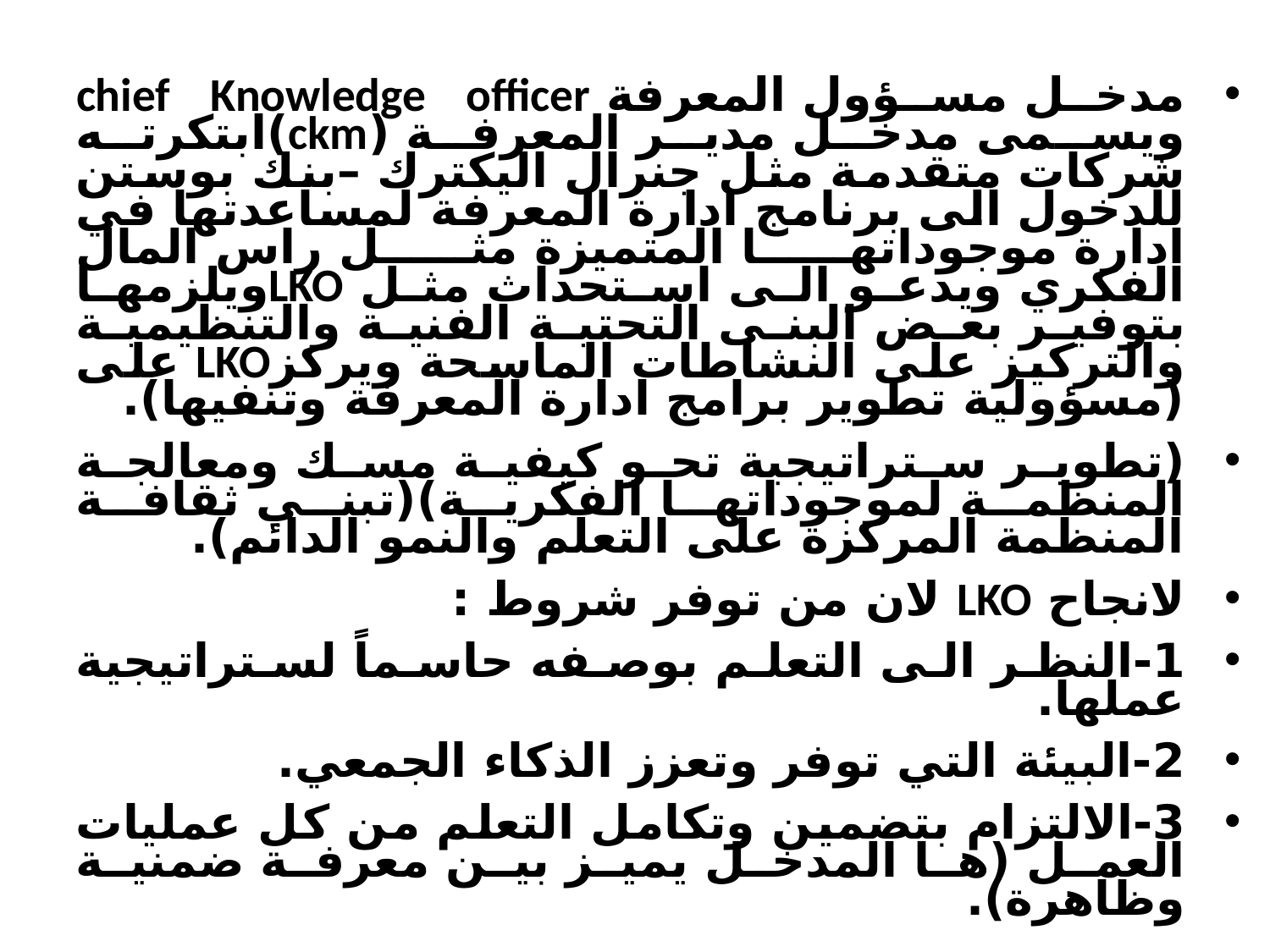

مدخل مسؤول المعرفة chief Knowledge officer ويسمى مدخل مدير المعرفة (ckm)ابتكرته شركات متقدمة مثل جنرال اليكترك –بنك بوستن للدخول الى برنامج ادارة المعرفة لمساعدتها في ادارة موجوداتها المتميزة مثل راس المال الفكري ويدعو الى استحداث مثل LKOويلزمها بتوفير بعض البنى التحتية الفنية والتنظيمية والتركيز على النشاطات الماسحة ويركزLKO على (مسؤولية تطوير برامج ادارة المعرفة وتنفيها).
(تطوير ستراتيجية تحو كيفية مسك ومعالجة المنظمة لموجوداتها الفكرية)(تبني ثقافة المنظمة المركزة على التعلم والنمو الدائم).
لانجاح LKO لان من توفر شروط :
1-النظر الى التعلم بوصفه حاسماً لستراتيجية عملها.
2-البيئة التي توفر وتعزز الذكاء الجمعي.
3-الالتزام بتضمين وتكامل التعلم من كل عمليات العمل (ها المدخل يميز بين معرفة ضمنية وظاهرة).